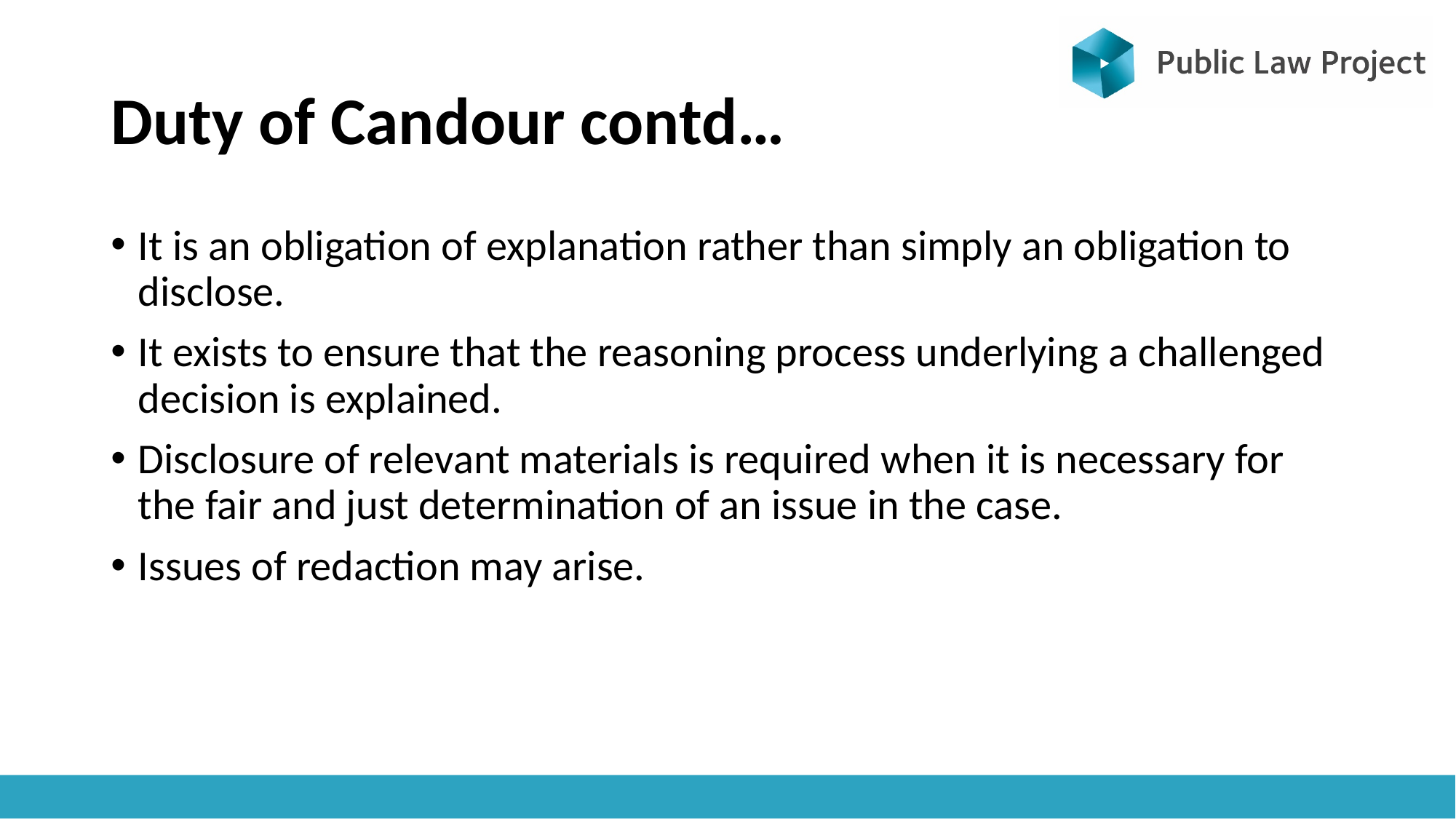

# Duty of Candour contd…
It is an obligation of explanation rather than simply an obligation to disclose.
It exists to ensure that the reasoning process underlying a challenged decision is explained.
Disclosure of relevant materials is required when it is necessary for the fair and just determination of an issue in the case.
Issues of redaction may arise.